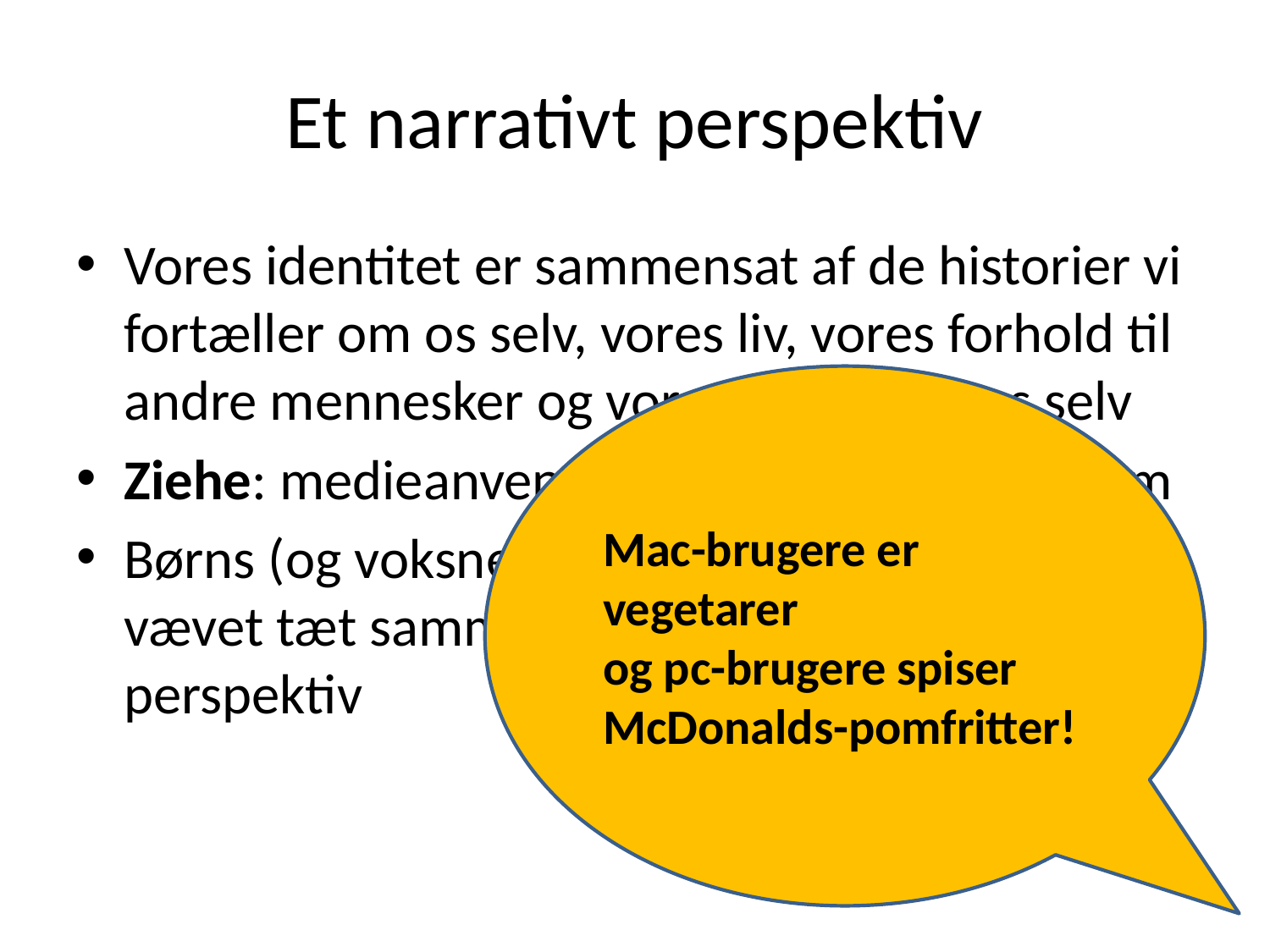

# Et narrativt perspektiv
Vores identitet er sammensat af de historier vi fortæller om os selv, vores liv, vores forhold til andre mennesker og vores forhold til os selv
Ziehe: medieanvendelsen i det kulturel frirum
Børns (og voksnes?)medieanvendelse er vævet tæt sammen med ovenstående perspektiv

Mac-brugere er vegetarer
og pc-brugere spiser McDonalds-pomfritter!